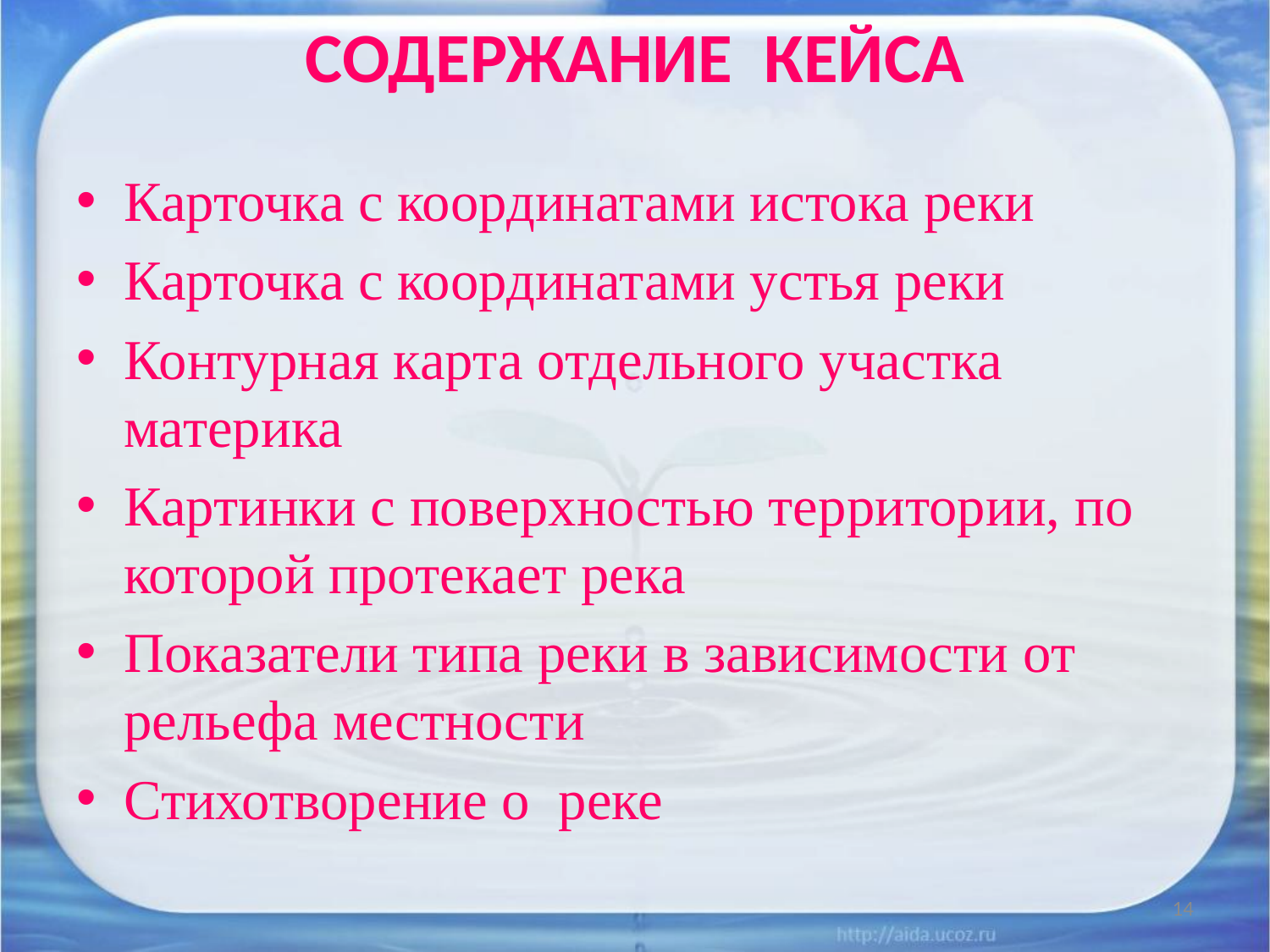

# СОДЕРЖАНИЕ  КЕЙСА
Карточка с координатами истока реки
Карточка с координатами устья реки
Контурная карта отдельного участка материка
Картинки с поверхностью территории, по которой протекает река
Показатели типа реки в зависимости от рельефа местности
Стихотворение о  реке

14